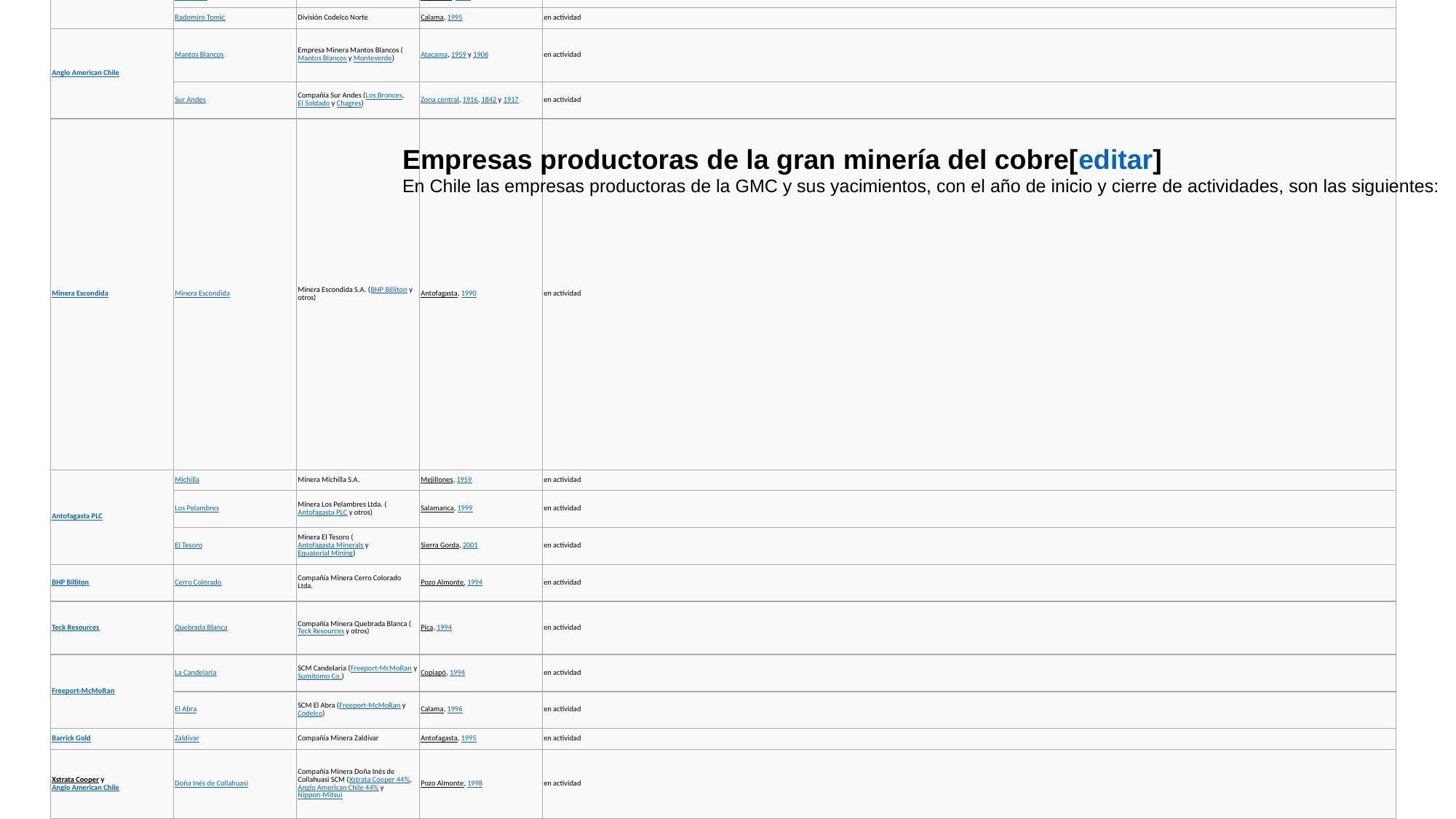

| Empresa | Complejo minero | Minera | Inicio de explotación (mina) | Cierre de actividades |
| --- | --- | --- | --- | --- |
| Codelco | El Teniente | División El Teniente | Rancagua, 1904 | en actividad |
|  | Chuquicamata | División Codelco Norte | Calama, 1910 | en actividad |
|  | Potrerillos | División Salvador | Diego de Almagro, 1920 | cierre en 1959 |
|  | El Salvador | División Salvador | Diego de Almagro, 1959 | en actividad |
|  | Río Blanco | División Andina | Los Andes, 1970 | en actividad |
|  | Radomiro Tomić | División Codelco Norte | Calama, 1995 | en actividad |
| Anglo American Chile | Mantos Blancos | Empresa Minera Mantos Blancos (Mantos Blancos y Monteverde) | Atacama, 1959 y 1906 | en actividad |
|  | Sur Andes | Compañía Sur Andes (Los Bronces, El Soldado y Chagres) | Zona central, 1916, 1842 y 1917 | en actividad |
| Minera Escondida | Minera Escondida | Minera Escondida S.A. (BHP Billiton y otros) | Antofagasta, 1990 | en actividad |
| Antofagasta PLC | Michilla | Minera Michilla S.A. | Mejillones, 1959 | en actividad |
|  | Los Pelambres | Minera Los Pelambres Ltda. (Antofagasta PLC y otros) | Salamanca, 1999 | en actividad |
|  | El Tesoro | Minera El Tesoro (Antofagasta Minerals y Equatorial Mining) | Sierra Gorda, 2001 | en actividad |
| BHP Billiton | Cerro Colorado | Compañía Minera Cerro Colorado Ltda. | Pozo Almonte, 1994 | en actividad |
| Teck Resources | Quebrada Blanca | Compañía Minera Quebrada Blanca (Teck Resources y otros) | Pica, 1994 | en actividad |
| Freeport-McMoRan | La Candelaria | SCM Candelaria (Freeport-McMoRan y Sumitomo Co.) | Copiapó, 1994 | en actividad |
|  | El Abra | SCM El Abra (Freeport-McMoRan y Codelco) | Calama, 1996 | en actividad |
| Barrick Gold | Zaldívar | Compañía Minera Zaldívar | Antofagasta, 1995 | en actividad |
| Xstrata Cooper y Anglo American Chile | Doña Inés de Collahuasi | Compañía Minera Doña Inés de Collahuasi SCM (Xstrata Cooper 44%, Anglo American Chile 44% y Nippon-Mitsui | Pozo Almonte, 1998 | en actividad |
Empresas productoras de la gran minería del cobre[editar]
En Chile las empresas productoras de la GMC y sus yacimientos, con el año de inicio y cierre de actividades, son las siguientes: